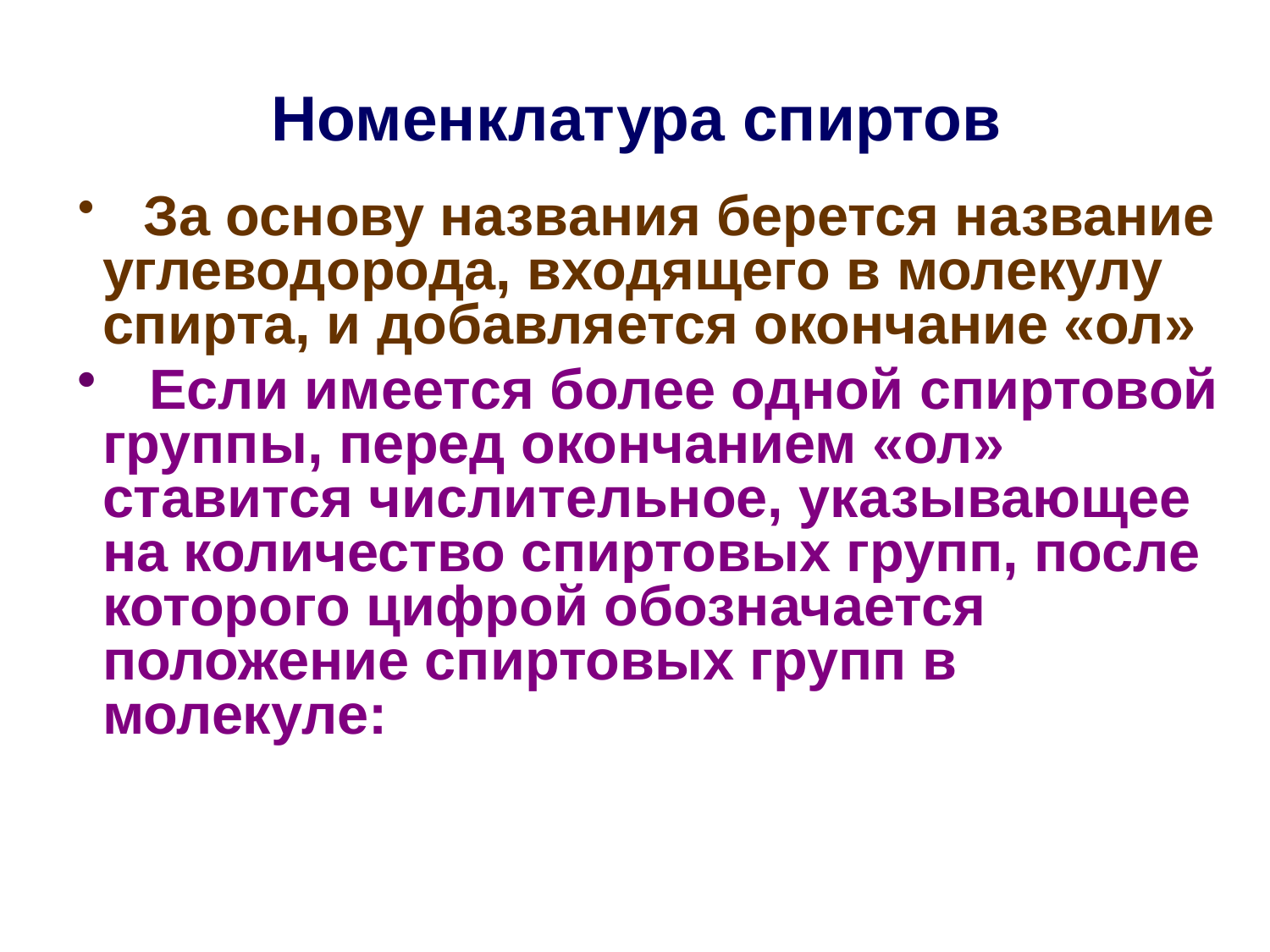

# Номенклатура спиртов
   За основу названия берется название углеводорода, входящего в молекулу спирта, и добавляется окончание «ол»
   Если имеется более одной спиртовой группы, перед окончанием «ол»  ставится числительное, указывающее на количество спиртовых групп, после которого цифрой обозначается положение спиртовых групп в молекуле: